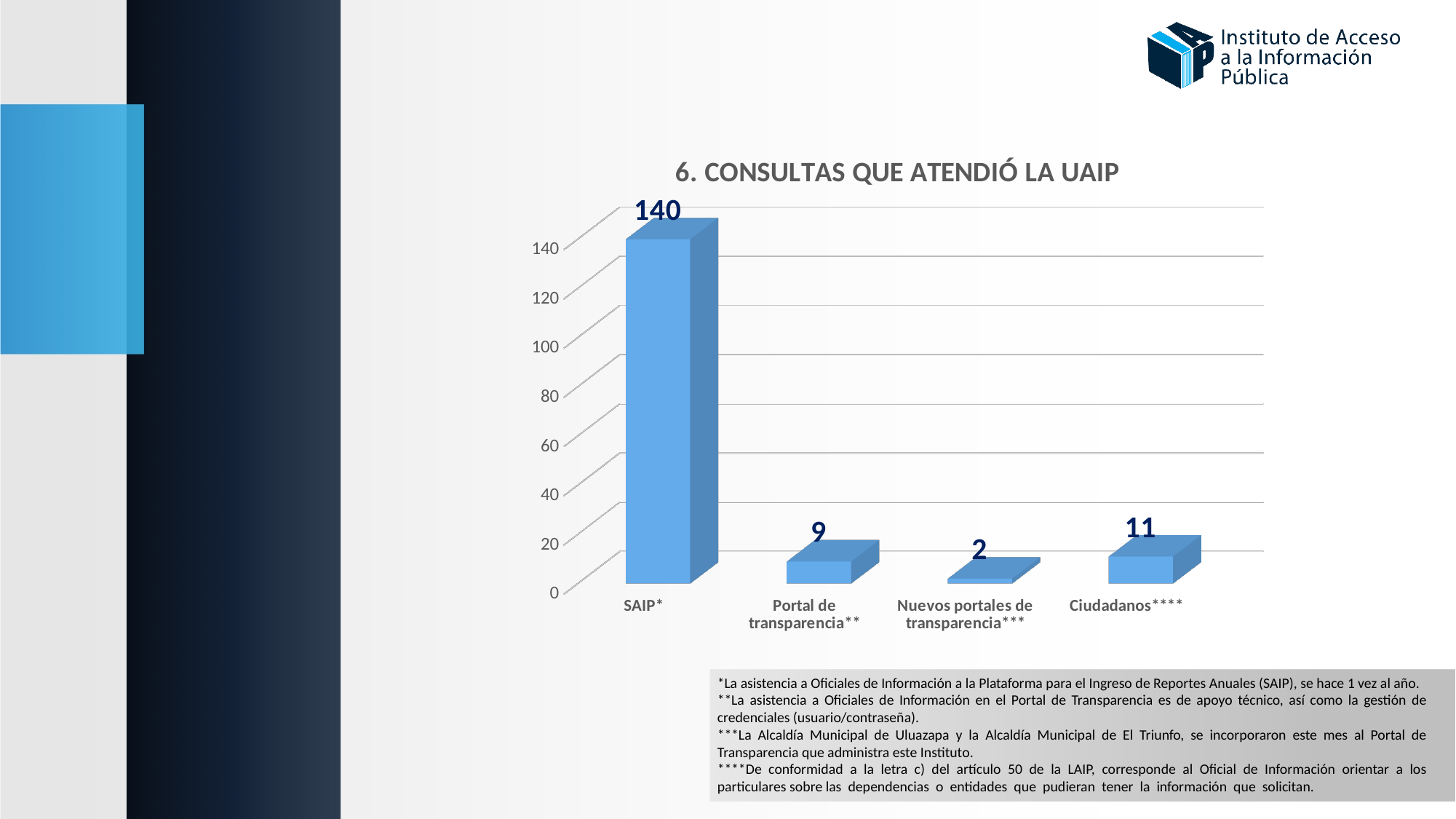

[unsupported chart]

*La asistencia a Oficiales de Información a la Plataforma para el Ingreso de Reportes Anuales (SAIP), se hace 1 vez al año.
**La asistencia a Oficiales de Información en el Portal de Transparencia es de apoyo técnico, así como la gestión de credenciales (usuario/contraseña).
***La Alcaldía Municipal de Uluazapa y la Alcaldía Municipal de El Triunfo, se incorporaron este mes al Portal de Transparencia que administra este Instituto.
****De conformidad a la letra c) del artículo 50 de la LAIP, corresponde al Oficial de Información orientar a los particulares sobre las  dependencias  o  entidades  que  pudieran  tener  la  información  que  solicitan.